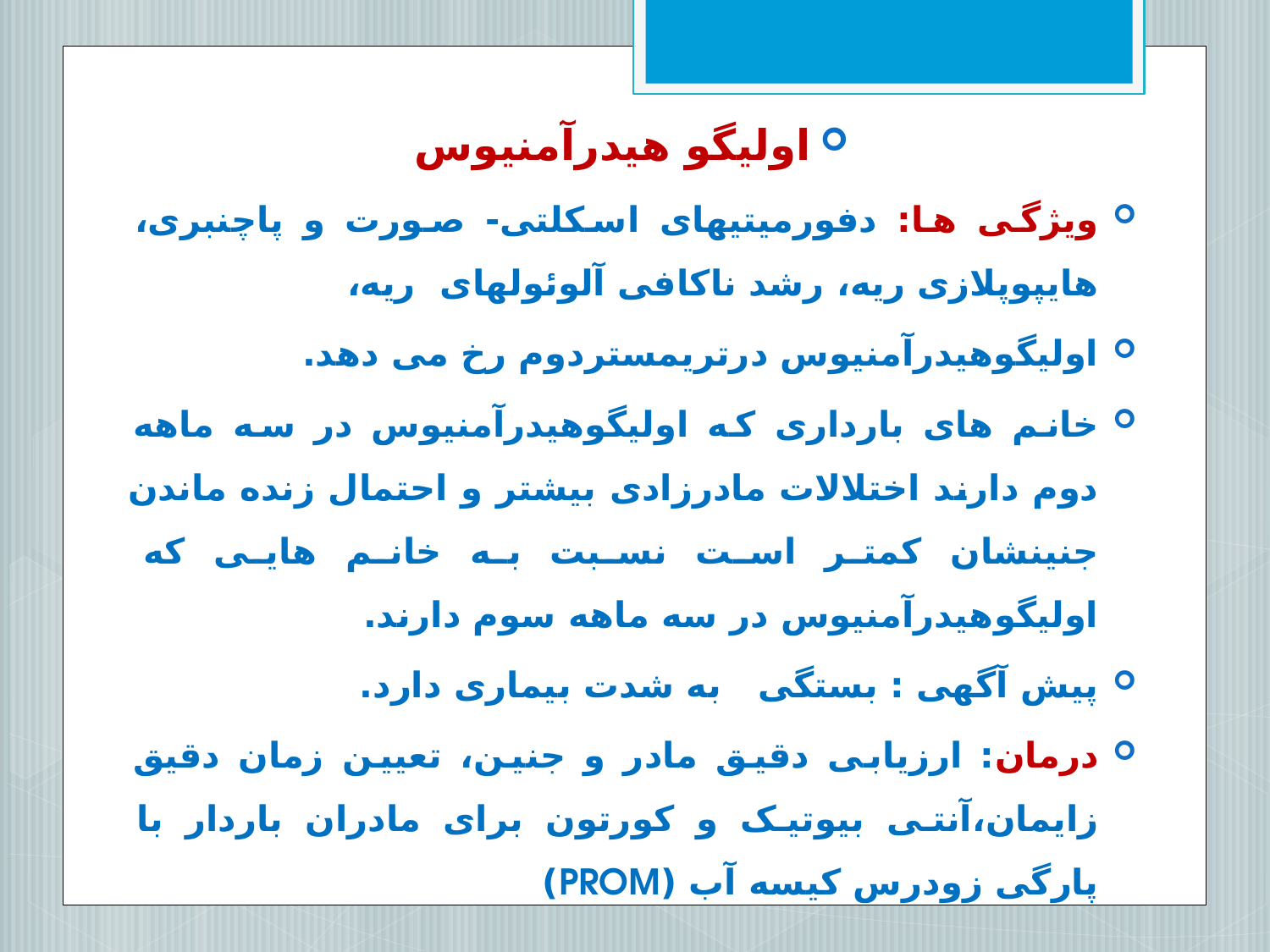

اولیگو هیدرآمنیوس
ویژگی ها: دفورمیتیهای اسکلتی- صورت و پاچنبری، هایپوپلازی ریه، رشد ناکافی آلوئولهای  ریه،
اولیگوهیدرآمنیوس درتریمستردوم رخ می دهد.
خانم های بارداری که اولیگوهیدرآمنیوس در سه ماهه دوم دارند اختلالات مادرزادی بیشتر و احتمال زنده ماندن جنینشان کمتر است نسبت به خانم هایی که اولیگوهیدرآمنیوس در سه ماهه سوم دارند.
پیش آگهی : بستگی   به شدت بیماری دارد.
درمان: ارزیابی دقیق مادر و جنین، تعیین زمان دقیق زایمان،آنتی بیوتیک و کورتون برای مادران باردار با پارگی زودرس کیسه آب (PROM)